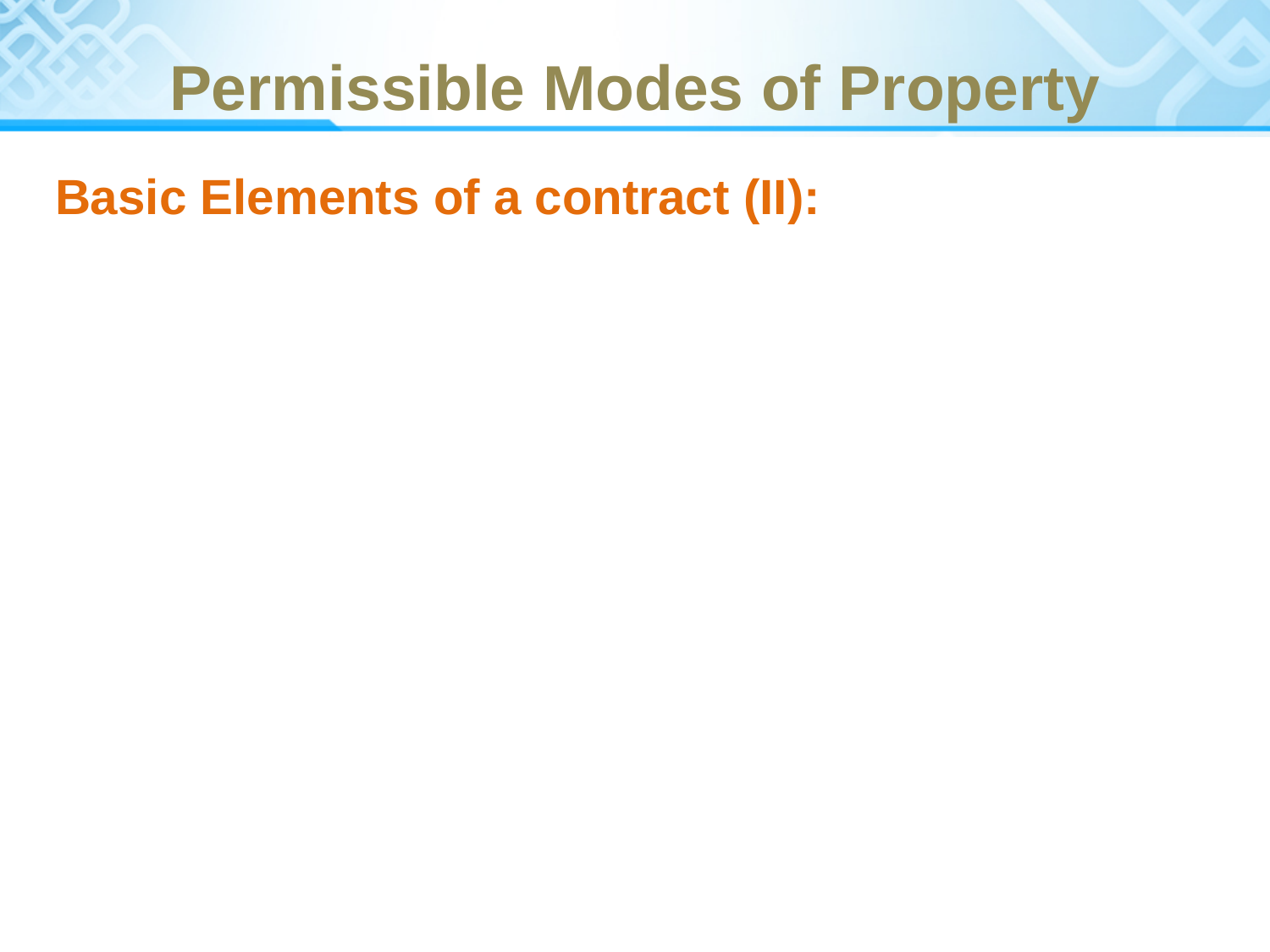

# Permissible Modes of Property

Basic Elements of a contract (II):